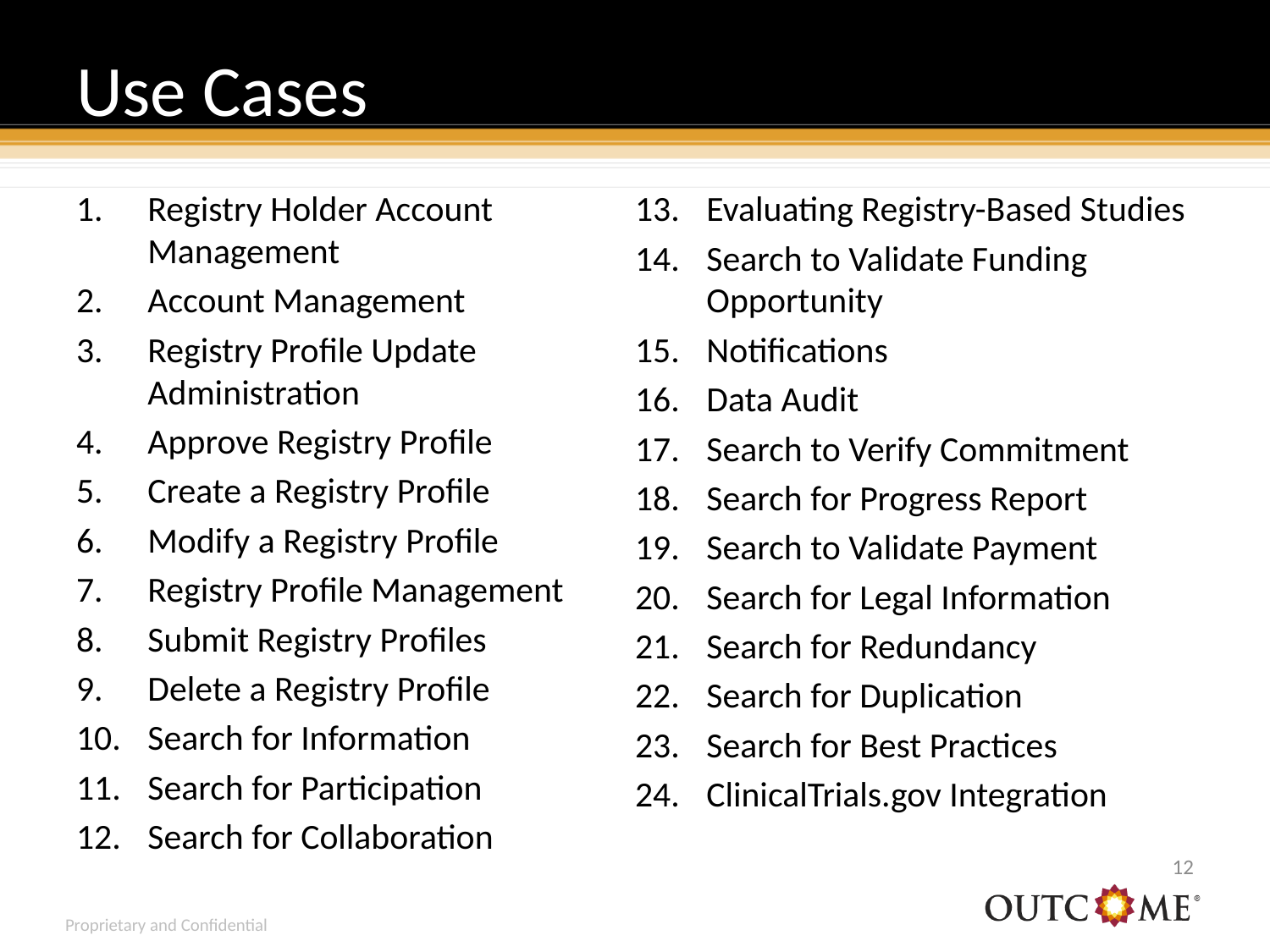

# Use Cases
Registry Holder Account Management
Account Management
Registry Profile Update Administration
Approve Registry Profile
Create a Registry Profile
Modify a Registry Profile
Registry Profile Management
Submit Registry Profiles
Delete a Registry Profile
Search for Information
Search for Participation
Search for Collaboration
Evaluating Registry-Based Studies
Search to Validate Funding Opportunity
Notifications
Data Audit
Search to Verify Commitment
Search for Progress Report
Search to Validate Payment
Search for Legal Information
Search for Redundancy
Search for Duplication
Search for Best Practices
ClinicalTrials.gov Integration
12